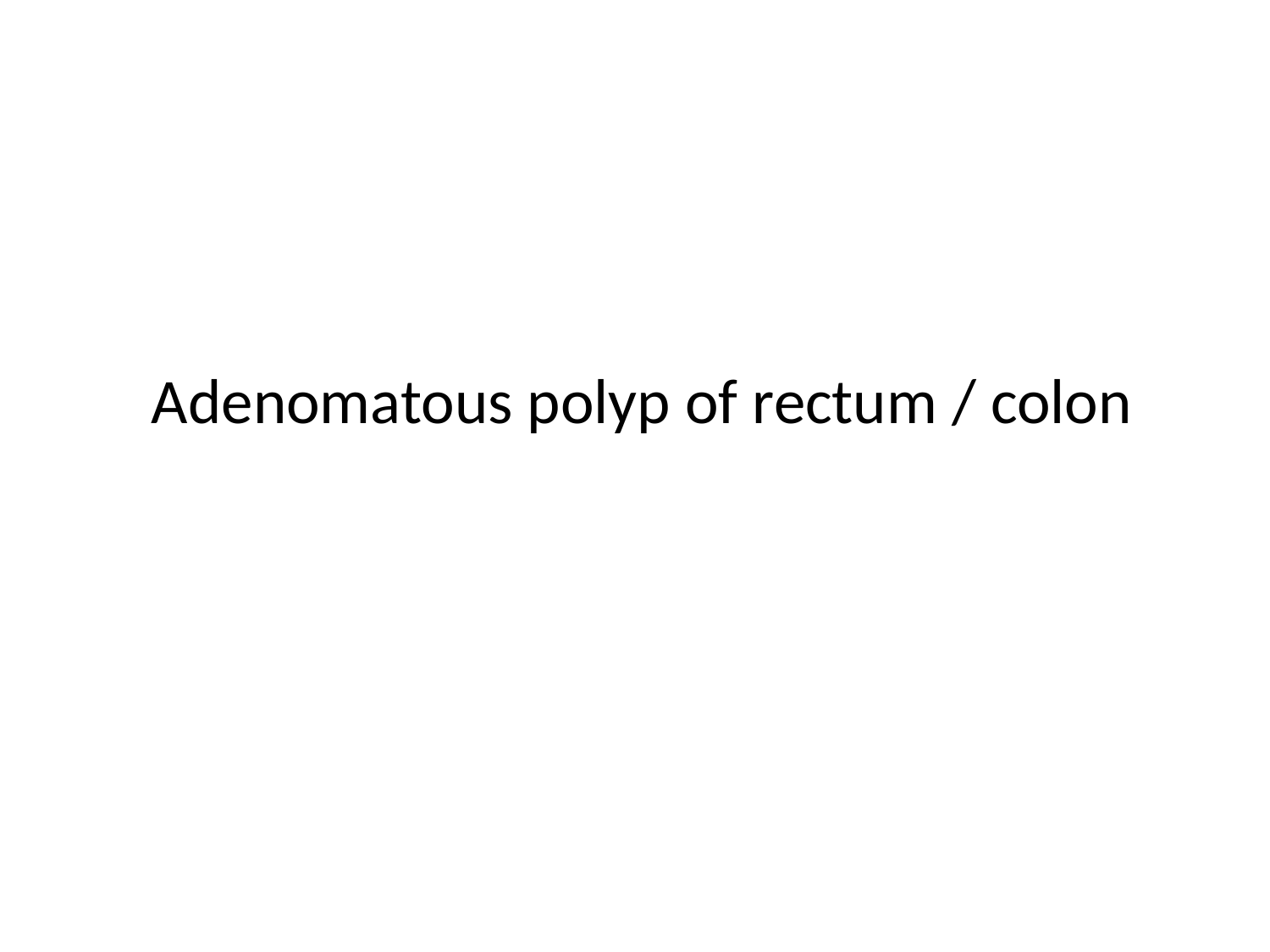

# Adenomatous polyp of rectum / colon